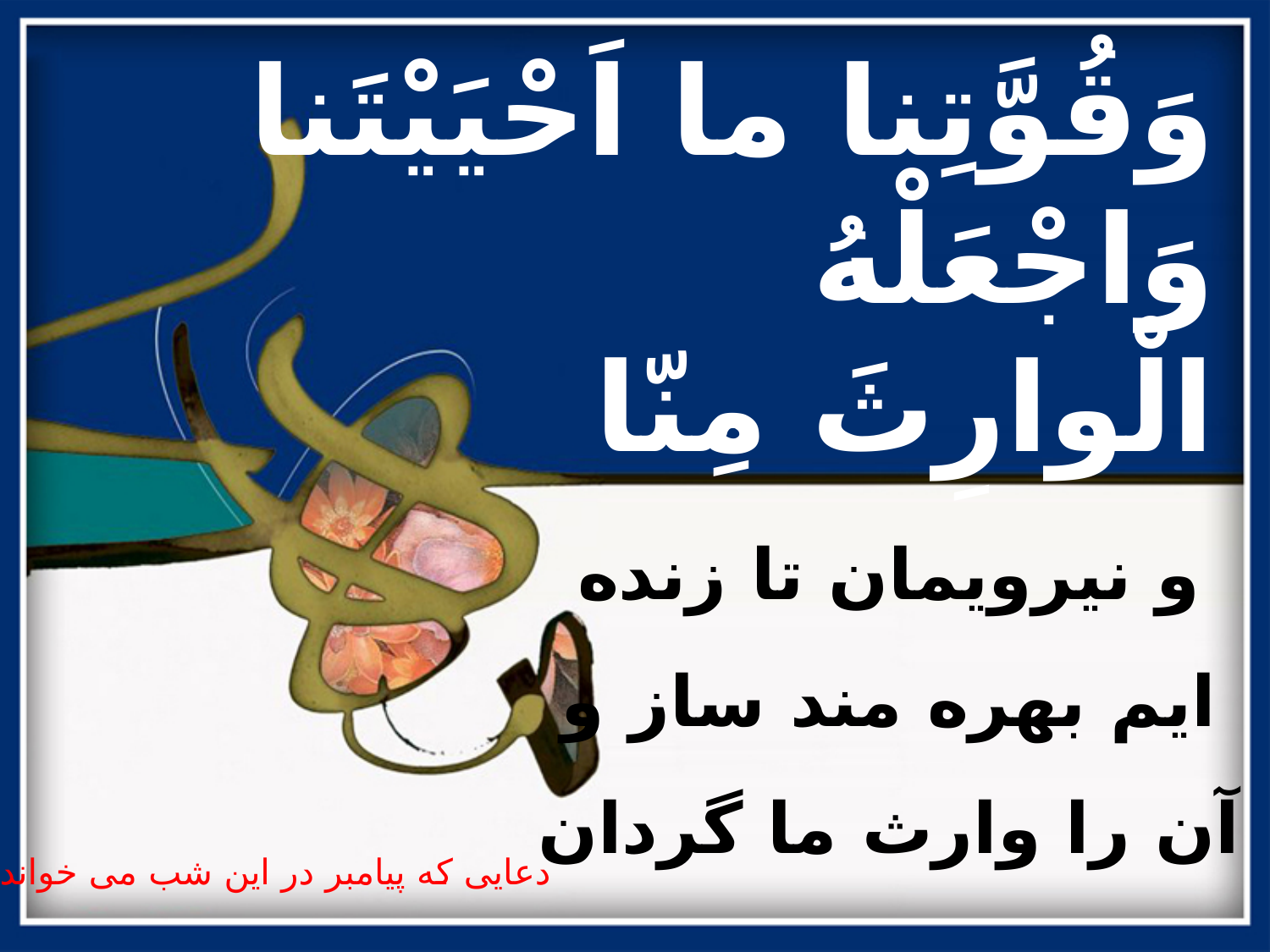

وَقُوَّتِنا ما اَحْيَيْتَنا وَاجْعَلْهُ
الْوارِثَ مِنّا
و نيرويمان تا زنده ايم بهره مند ساز و آن را وارث ما گردان